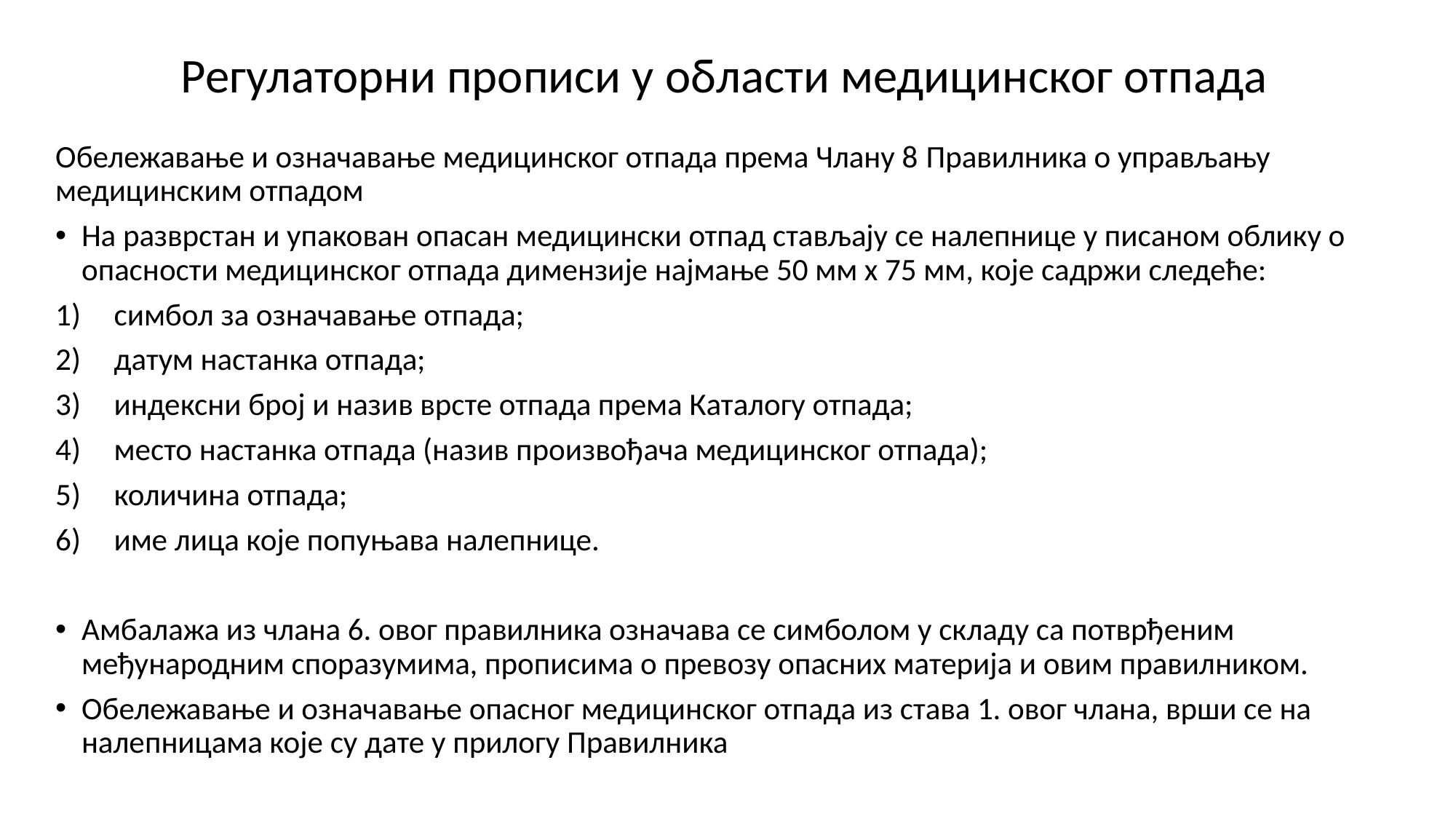

# Регулаторни прописи у области медицинског отпада
Обележавање и означавање медицинског отпада према Члану 8 Правилника о управљању медицинским отпадом
На разврстан и упакован опасан медицински отпад стављају се налепнице у писаном облику о опасности медицинског отпада димензије најмање 50 мм x 75 мм, које садржи следеће:
симбол за означавање отпада;
датум настанка отпада;
индексни број и назив врсте отпада према Каталогу отпада;
место настанка отпада (назив произвођача медицинског отпада);
количина отпада;
име лица које попуњава налепнице.

Амбалажа из члана 6. овог правилника означава се симболом у складу са потврђеним међународним споразумима, прописима о превозу опасних материја и овим правилником.
Обележавање и означавање опасног медицинског отпада из става 1. овог члана, врши се на налепницама које су дате у прилогу Правилника